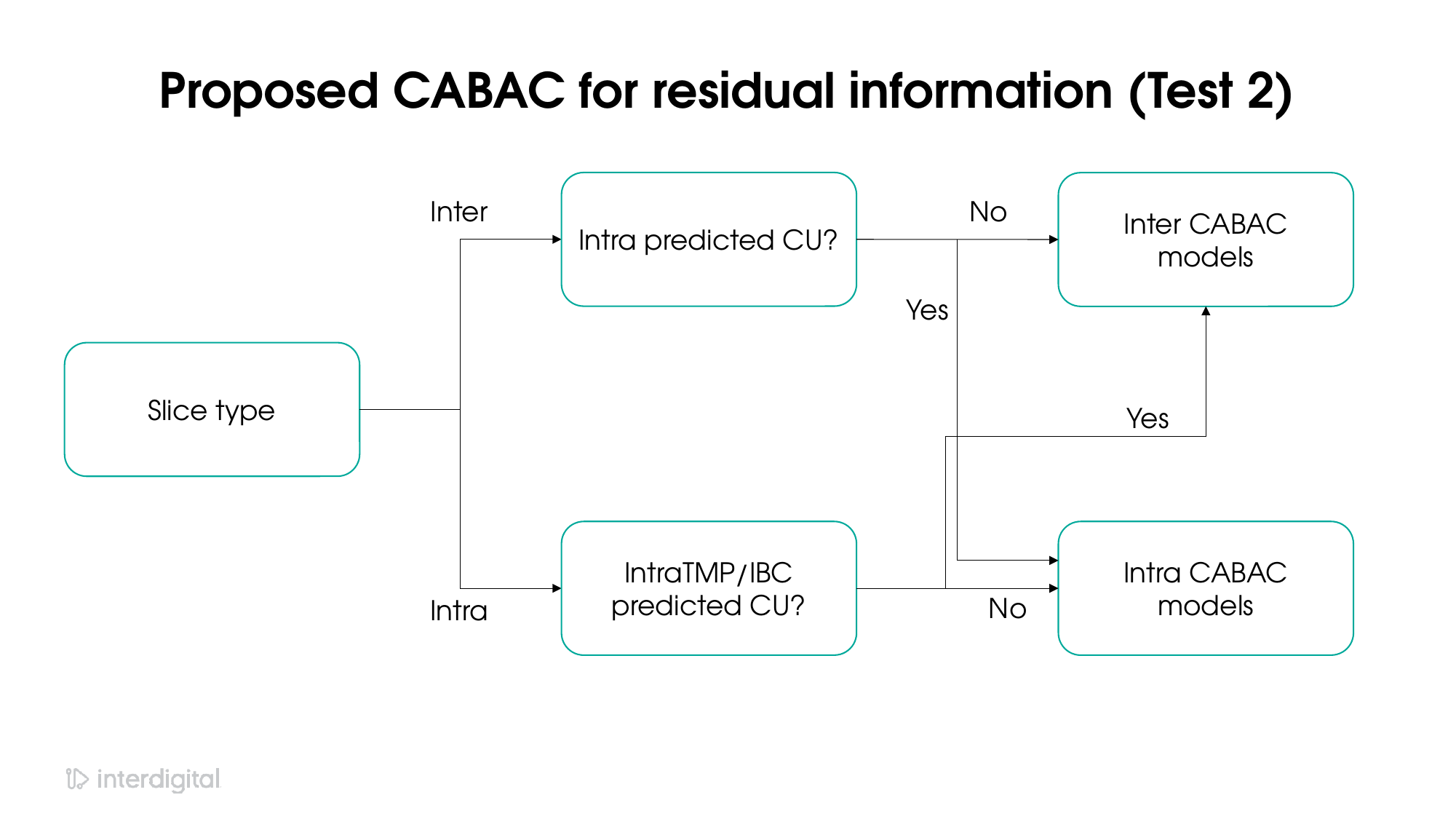

# Proposed CABAC for residual information (Test 2)
Intra predicted CU?
Inter CABAC models
No
Inter
Yes
Slice type
Yes
IntraTMP/IBC predicted CU?
Intra CABAC models
No
Intra